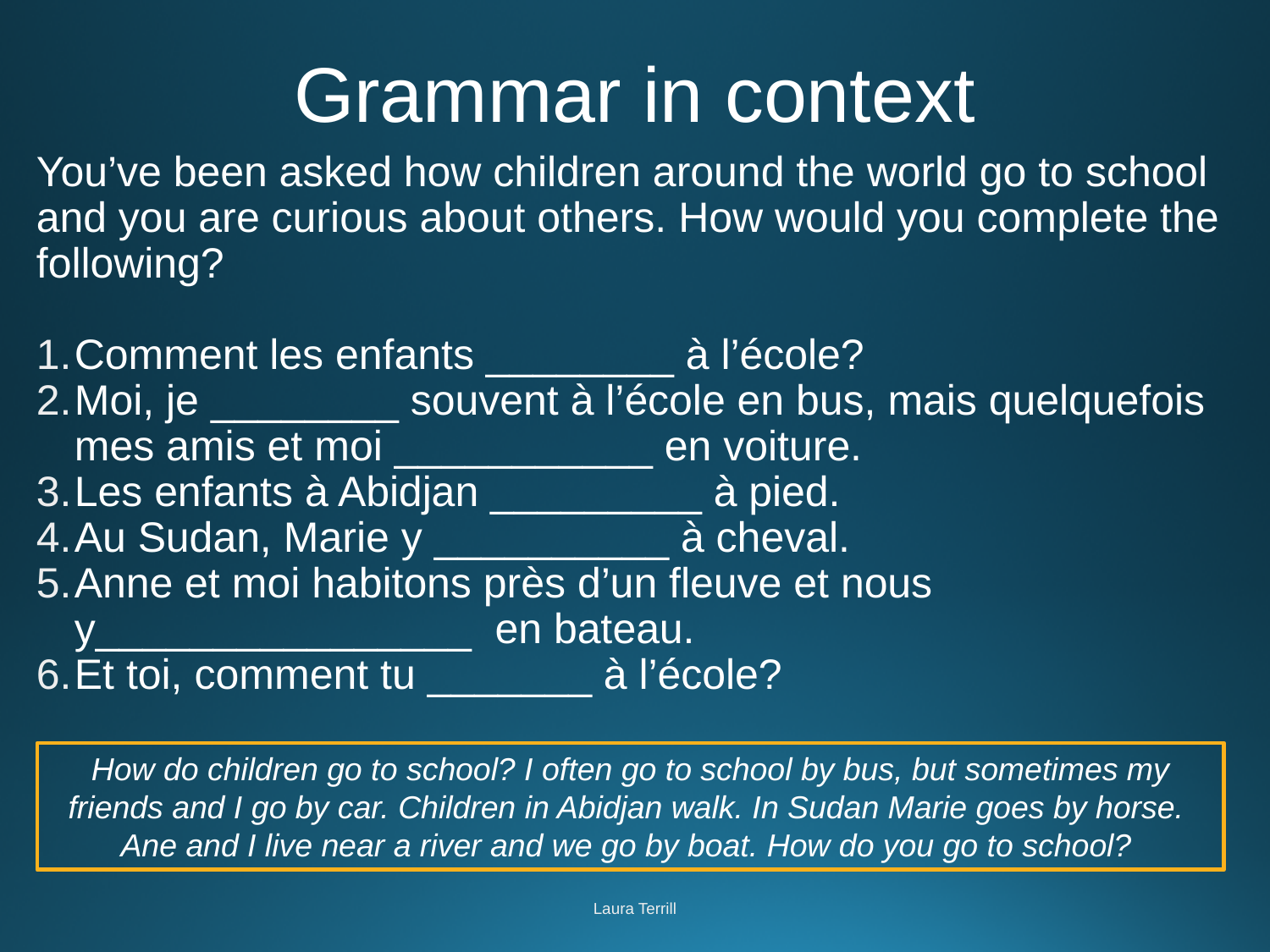

# Grammar in context
You’ve been asked how children around the world go to school and you are curious about others. How would you complete the following?

Comment les enfants ________ à l’école?
Moi, je ________ souvent à l’école en bus, mais quelquefois mes amis et moi ___________ en voiture.
Les enfants à Abidjan _________ à pied.
Au Sudan, Marie y __________ à cheval.
Anne et moi habitons près d’un fleuve et nous y________________  en bateau.
Et toi, comment tu _______ à l’école?

How do children go to school? I often go to school by bus, but sometimes my friends and I go by car. Children in Abidjan walk. In Sudan Marie goes by horse.  Ane and I live near a river and we go by boat. How do you go to school?
Laura Terrill